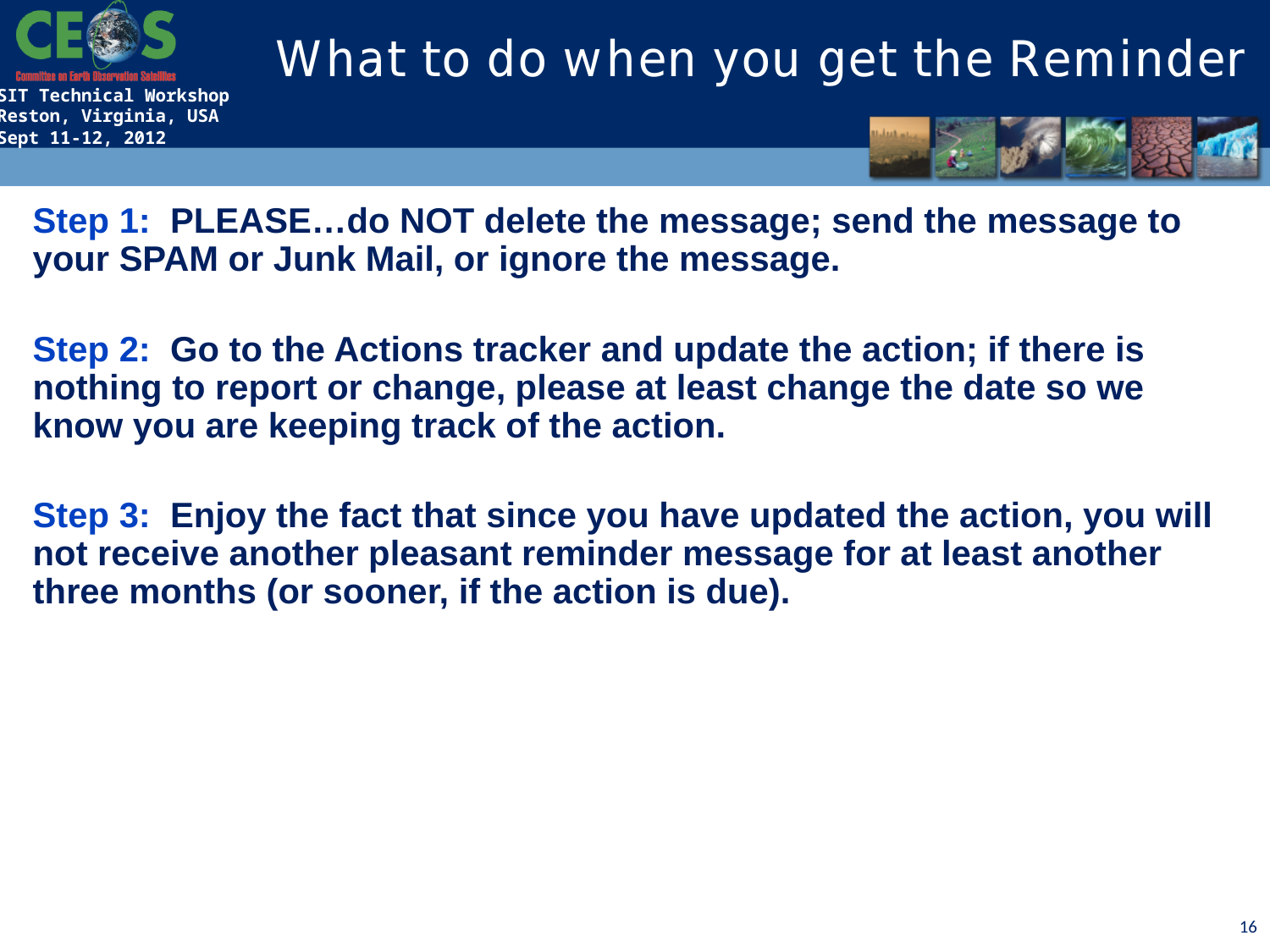

What to do when you get the Reminder
Step 1:  PLEASE…do NOT delete the message; send the message to your SPAM or Junk Mail, or ignore the message.

Step 2:  Go to the Actions tracker and update the action; if there is nothing to report or change, please at least change the date so we know you are keeping track of the action.

Step 3:  Enjoy the fact that since you have updated the action, you will not receive another pleasant reminder message for at least another three months (or sooner, if the action is due).
16